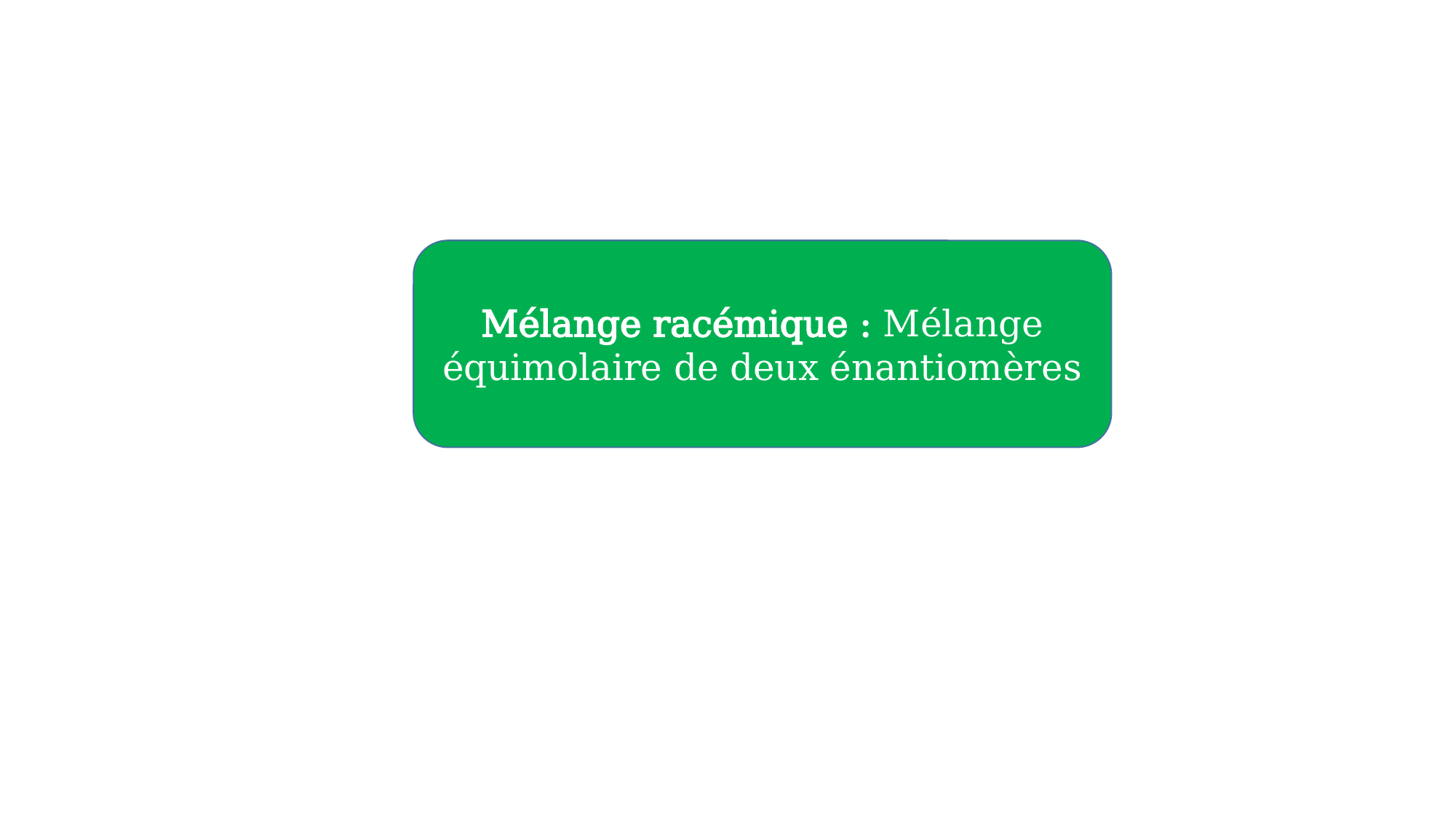

Mélange racémique : Mélange équimolaire de deux énantiomères